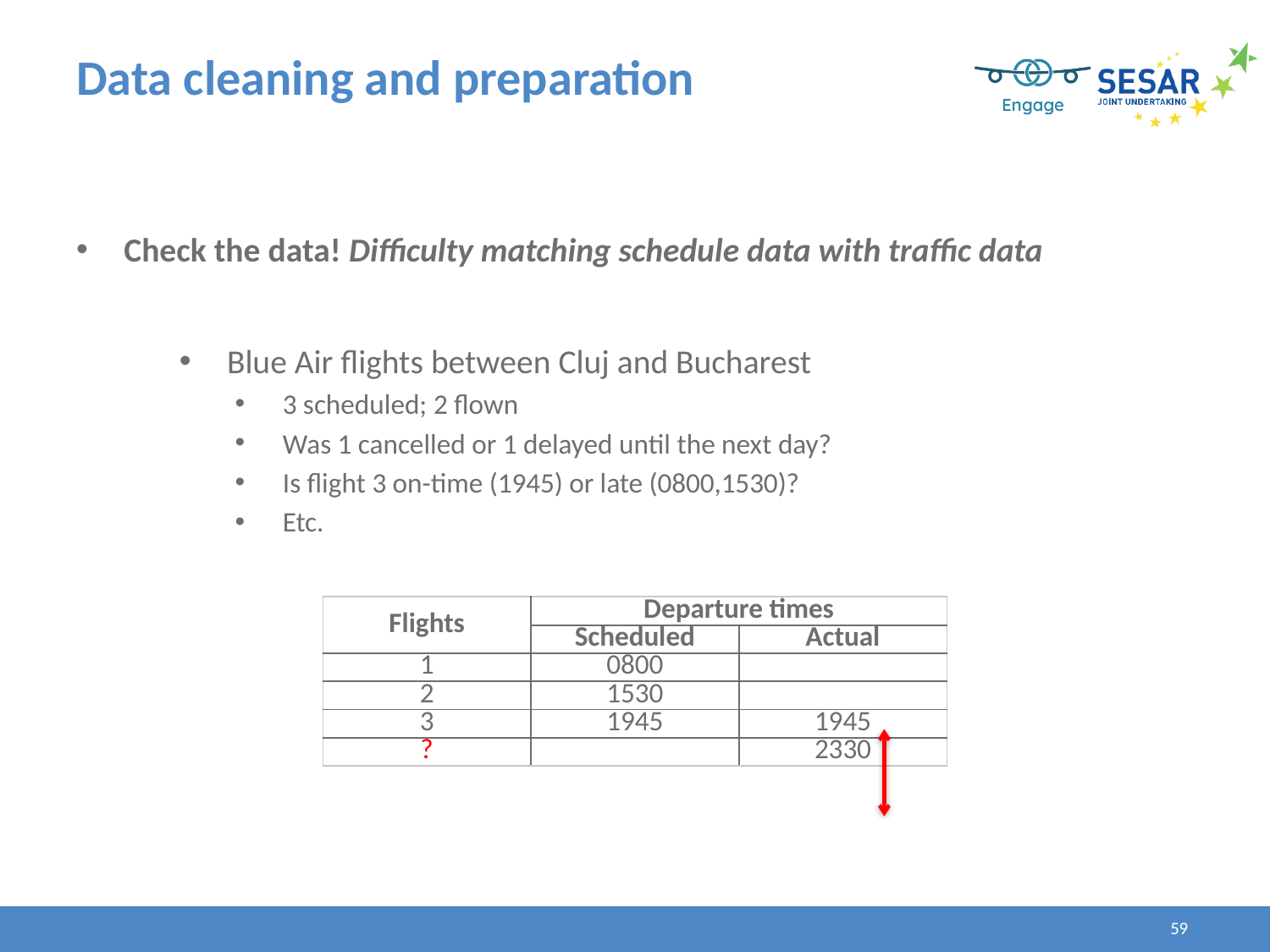

# Data cleaning and preparation
Check the data! Difficulty matching schedule data with traffic data

Blue Air flights between Cluj and Bucharest
3 scheduled; 2 flown
Was 1 cancelled or 1 delayed until the next day?
Is flight 3 on-time (1945) or late (0800,1530)?
Etc.

| Flights | Departure times |  |
| --- | --- | --- |
|  | Scheduled | Actual |
| 1 | 0800 |  |
| 2 | 1530 |  |
| 3 | 1945 | 1945 |
| ? |  | 2330 |

59